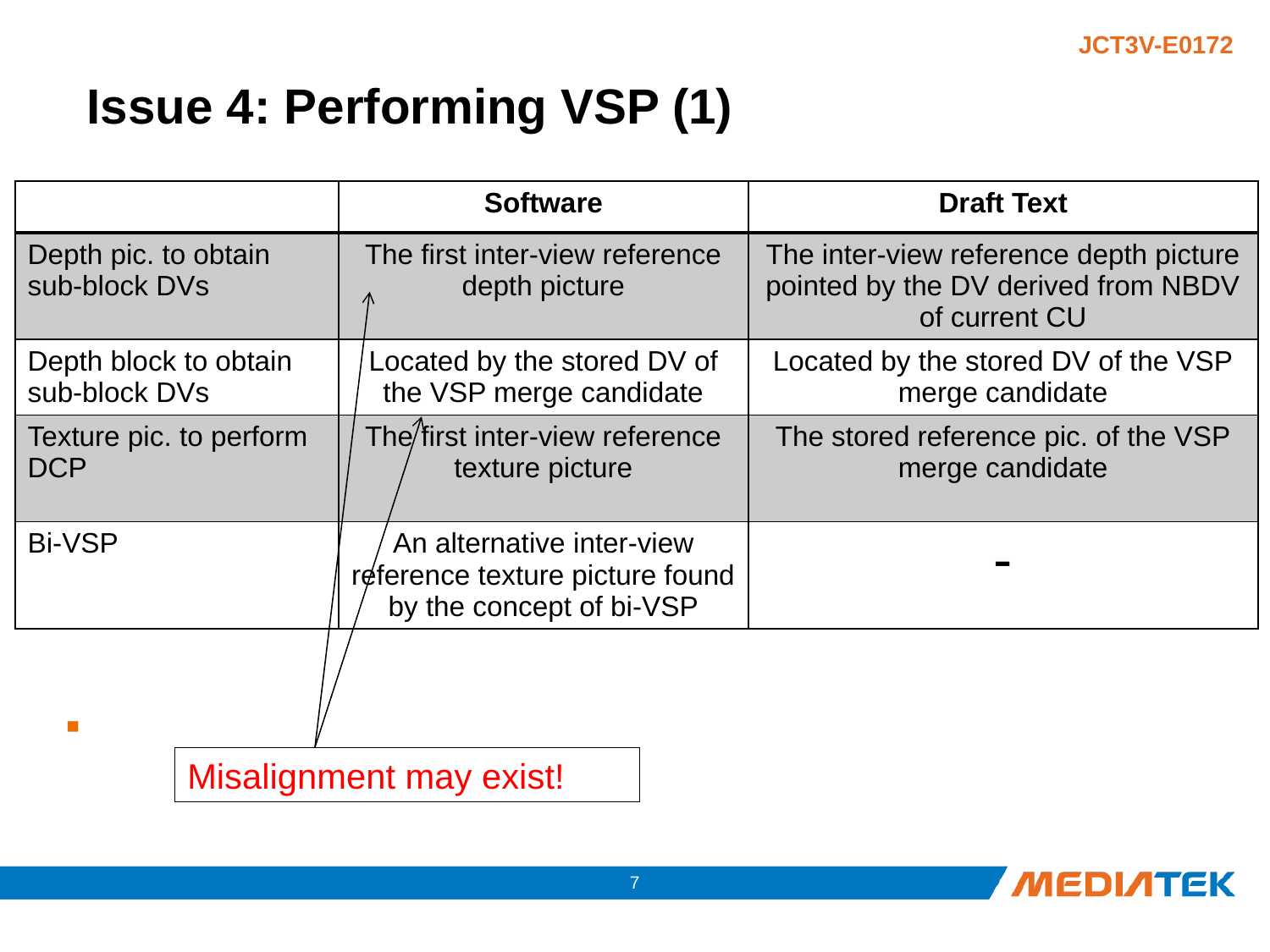

# Issue 4: Performing VSP (1)
|  | Software | Draft Text |
| --- | --- | --- |
| Depth pic. to obtain sub-block DVs | The first inter-view reference depth picture | The inter-view reference depth picture pointed by the DV derived from NBDV of current CU |
| Depth block to obtain sub-block DVs | Located by the stored DV of the VSP merge candidate | Located by the stored DV of the VSP merge candidate |
| Texture pic. to perform DCP | The first inter-view reference texture picture | The stored reference pic. of the VSP merge candidate |
| Bi-VSP | An alternative inter-view reference texture picture found by the concept of bi-VSP | - |

Misalignment may exist!
7